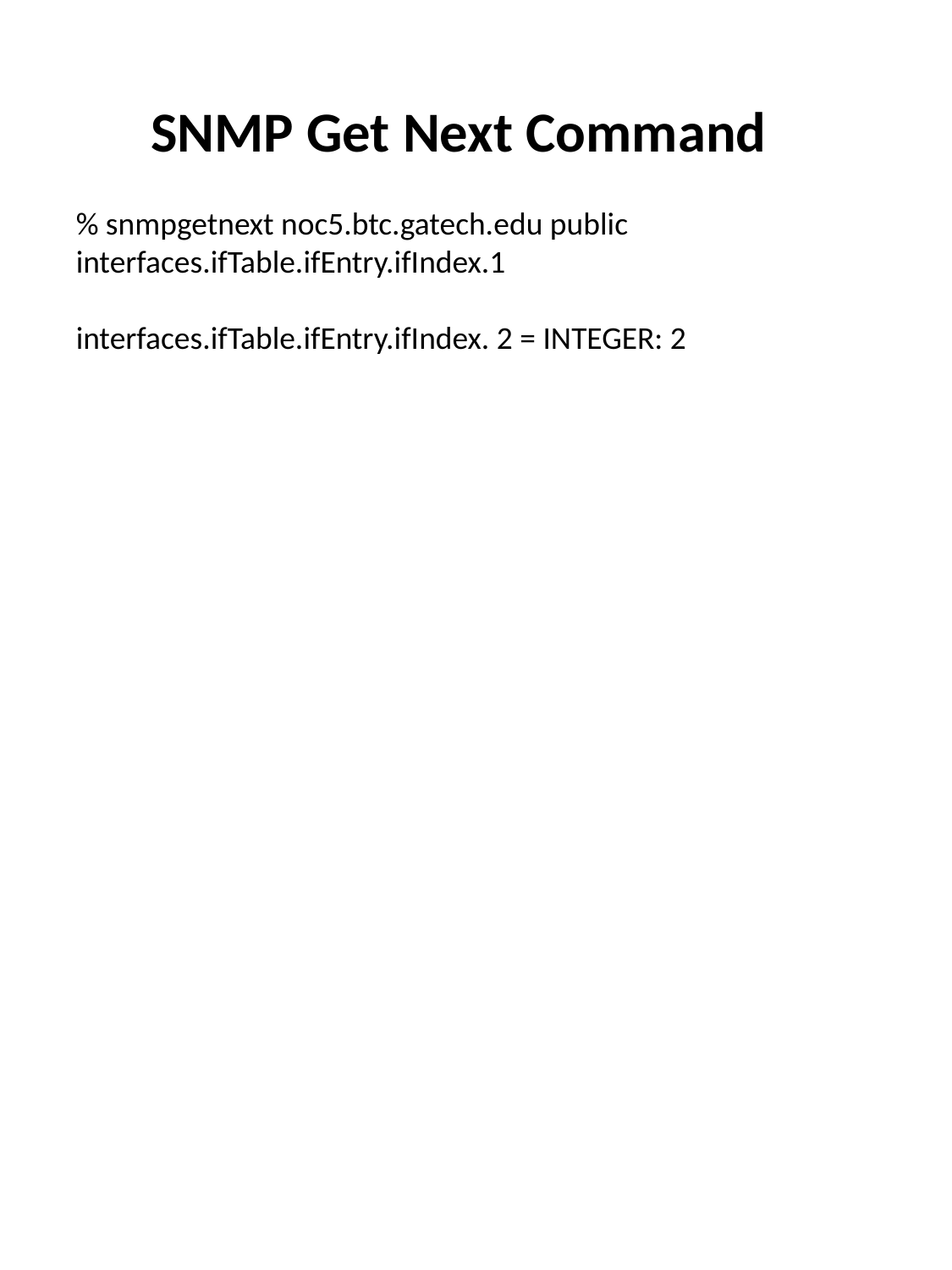

SNMP Get Next Command
% snmpgetnext noc5.btc.gatech.edu public interfaces.ifTable.ifEntry.ifIndex.1

interfaces.ifTable.ifEntry.ifIndex. 2 = INTEGER: 2